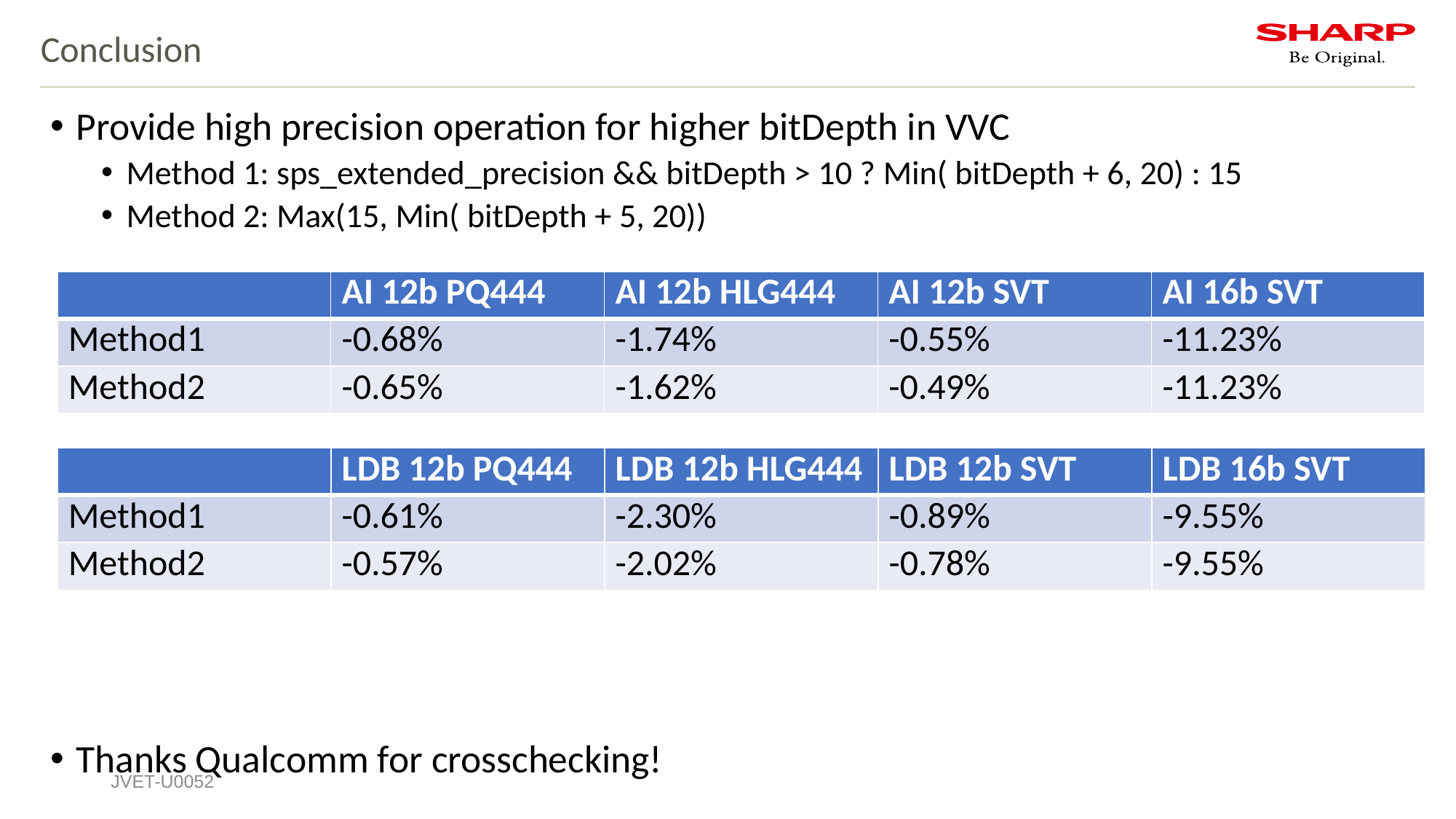

# Conclusion
Provide high precision operation for higher bitDepth in VVC
Method 1: sps_extended_precision && bitDepth > 10 ? Min( bitDepth + 6, 20) : 15
Method 2: Max(15, Min( bitDepth + 5, 20))

Thanks Qualcomm for crosschecking!

|  | AI 12b PQ444 | AI 12b HLG444 | AI 12b SVT | AI 16b SVT |
| --- | --- | --- | --- | --- |
| Method1 | -0.68% | -1.74% | -0.55% | -11.23% |
| Method2 | -0.65% | -1.62% | -0.49% | -11.23% |
|  | LDB 12b PQ444 | LDB 12b HLG444 | LDB 12b SVT | LDB 16b SVT |
| --- | --- | --- | --- | --- |
| Method1 | -0.61% | -2.30% | -0.89% | -9.55% |
| Method2 | -0.57% | -2.02% | -0.78% | -9.55% |
JVET-U0052